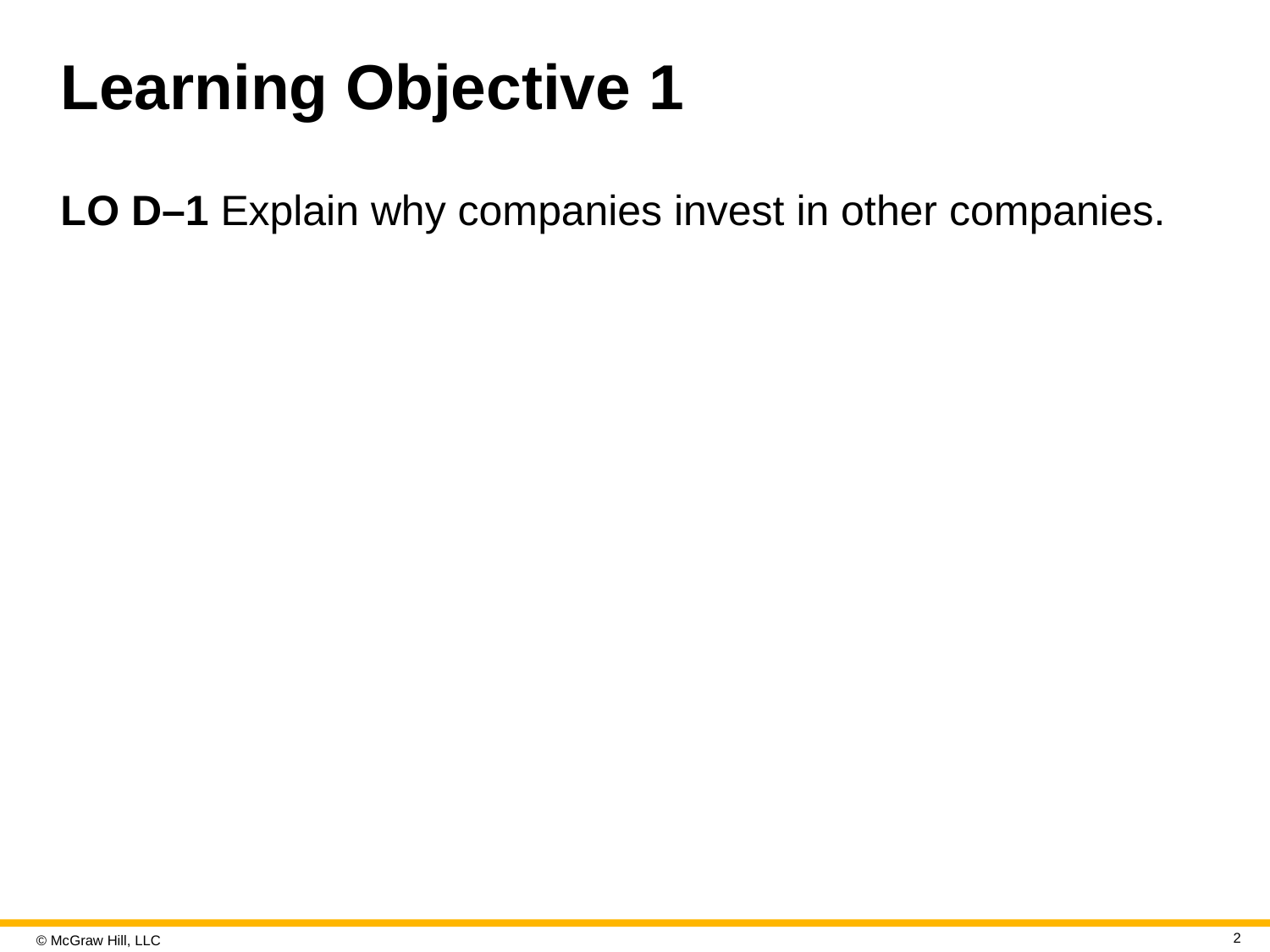

# Learning Objective 1
L O D–1 Explain why companies invest in other companies.
2